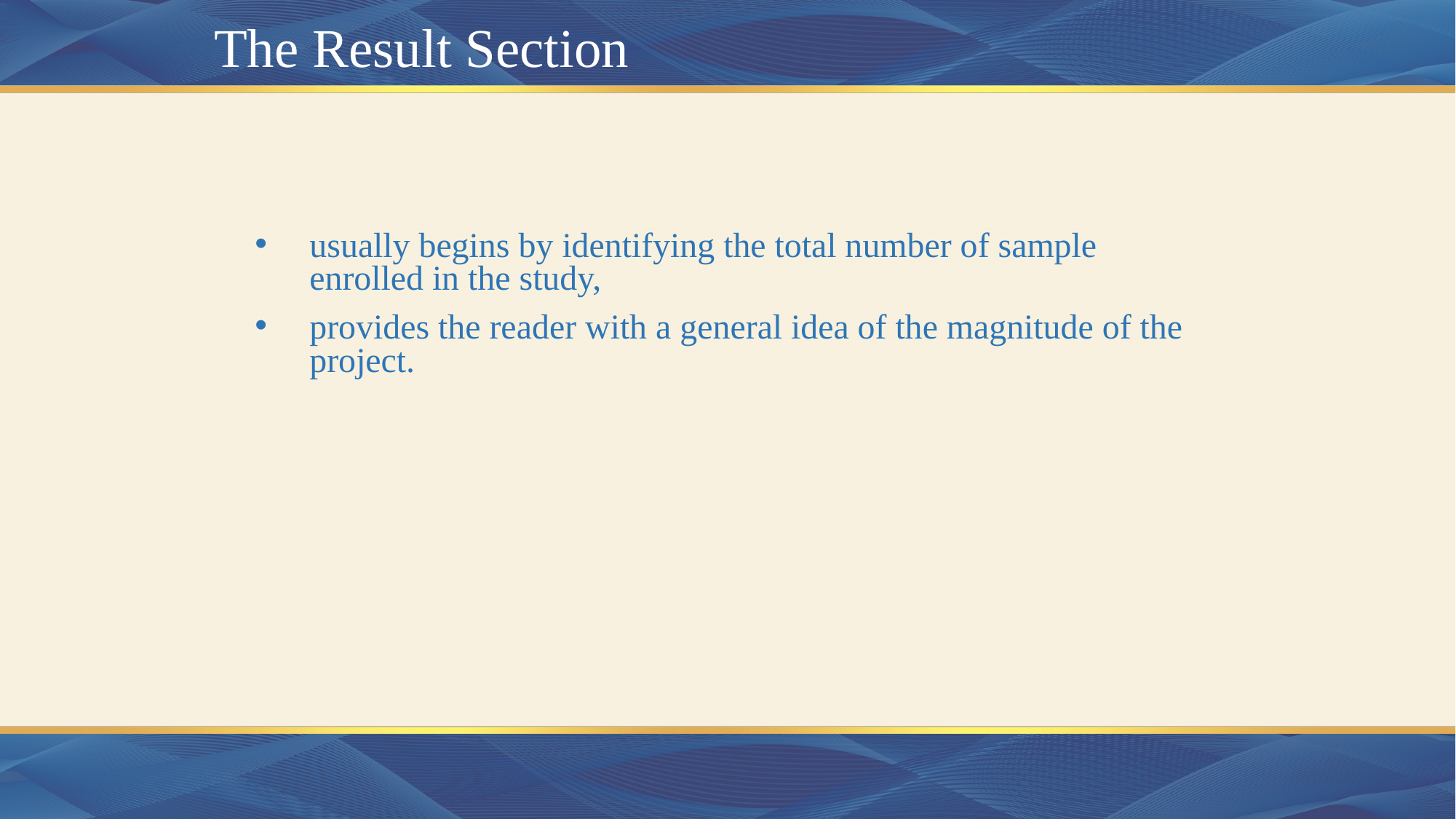

# The Result Section
usually begins by identifying the total number of sample enrolled in the study,
provides the reader with a general idea of the magnitude of the project.